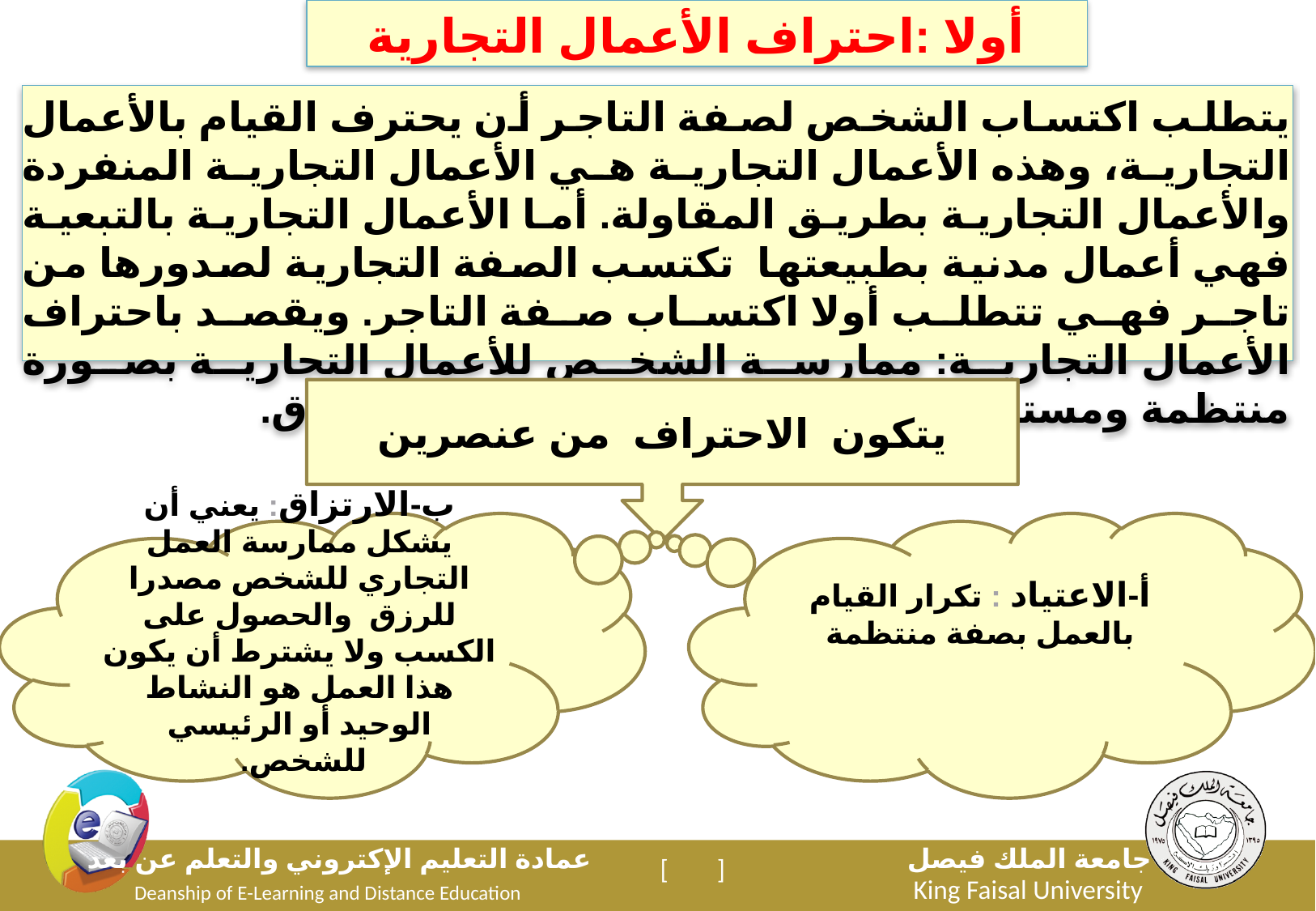

أولا :احتراف الأعمال التجارية
يتطلب اكتساب الشخص لصفة التاجر أن يحترف القيام بالأعمال التجارية، وهذه الأعمال التجارية هي الأعمال التجارية المنفردة والأعمال التجارية بطريق المقاولة. أما الأعمال التجارية بالتبعية فهي أعمال مدنية بطبيعتها  تكتسب الصفة التجارية لصدورها من تاجر فهي تتطلب أولا اكتساب صفة التاجر. ويقصد باحتراف الأعمال التجارية: ممارسة الشخص للأعمال التجارية بصورة منتظمة ومستمرة بحيث يعتمد عليها كوسيلة للارتزاق.
يتكون  الاحتراف  من عنصرين
ب-الارتزاق: يعني أن يشكل ممارسة العمل التجاري للشخص مصدرا للرزق  والحصول على الكسب ولا يشترط أن يكون هذا العمل هو النشاط الوحيد أو الرئيسي للشخص.

أ-الاعتياد : تكرار القيام بالعمل بصفة منتظمة